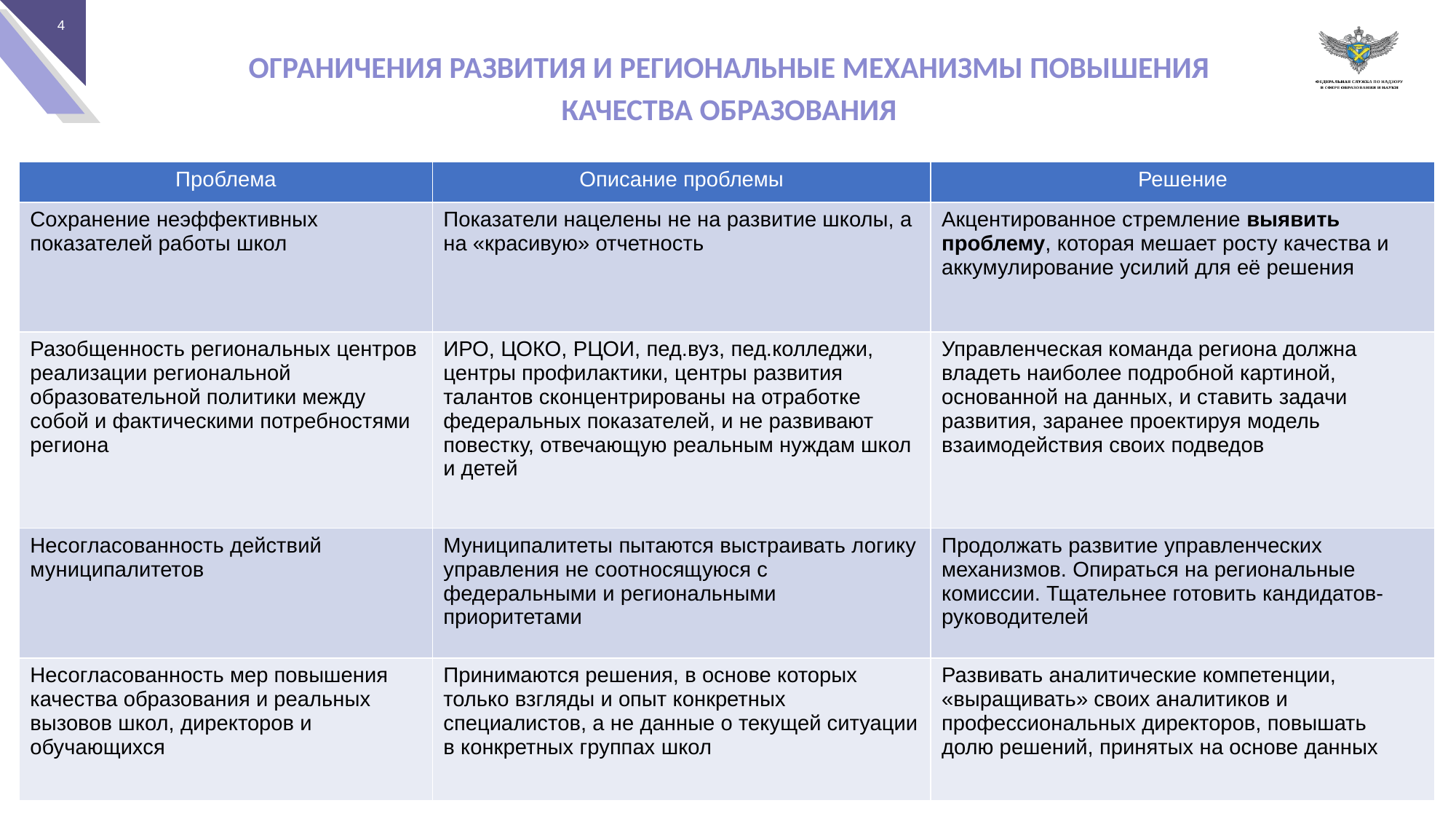

Ограничения развития и региональные Механизмы повышения качества образования
| Проблема | Описание проблемы | Решение |
| --- | --- | --- |
| Сохранение неэффективных показателей работы школ | Показатели нацелены не на развитие школы, а на «красивую» отчетность | Акцентированное стремление выявить проблему, которая мешает росту качества и аккумулирование усилий для её решения |
| Разобщенность региональных центров реализации региональной образовательной политики между собой и фактическими потребностями региона | ИРО, ЦОКО, РЦОИ, пед.вуз, пед.колледжи, центры профилактики, центры развития талантов сконцентрированы на отработке федеральных показателей, и не развивают повестку, отвечающую реальным нуждам школ и детей | Управленческая команда региона должна владеть наиболее подробной картиной, основанной на данных, и ставить задачи развития, заранее проектируя модель взаимодействия своих подведов |
| Несогласованность действий муниципалитетов | Муниципалитеты пытаются выстраивать логику управления не соотносящуюся с федеральными и региональными приоритетами | Продолжать развитие управленческих механизмов. Опираться на региональные комиссии. Тщательнее готовить кандидатов-руководителей |
| Несогласованность мер повышения качества образования и реальных вызовов школ, директоров и обучающихся | Принимаются решения, в основе которых только взгляды и опыт конкретных специалистов, а не данные о текущей ситуации в конкретных группах школ | Развивать аналитические компетенции, «выращивать» своих аналитиков и профессиональных директоров, повышать долю решений, принятых на основе данных |